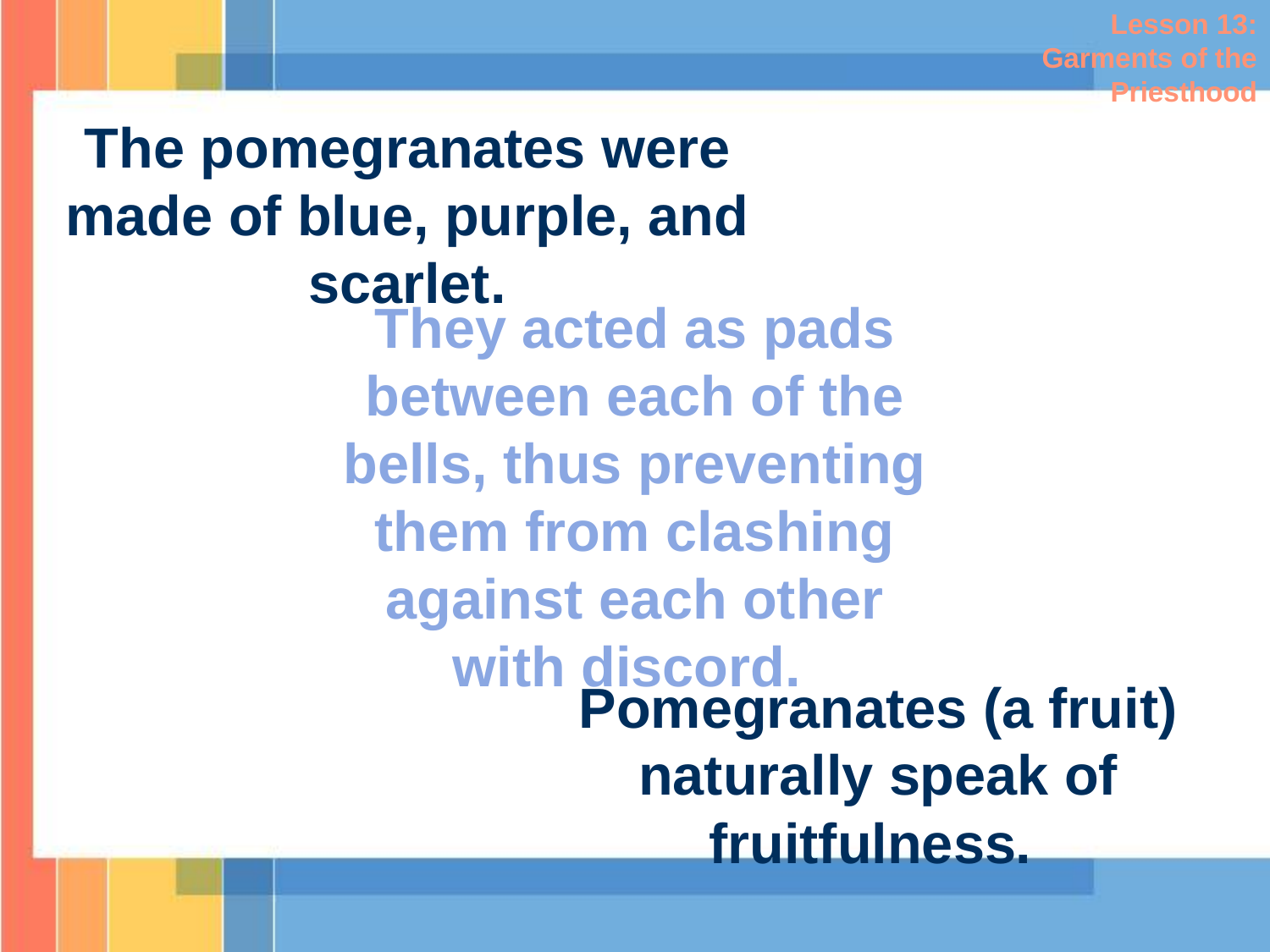

Lesson 13: Garments of the Priesthood
The pomegranates were made of blue, purple, and scarlet.
They acted as pads between each of the bells, thus preventing them from clashing against each other with discord.
Pomegranates (a fruit) naturally speak of fruitfulness.